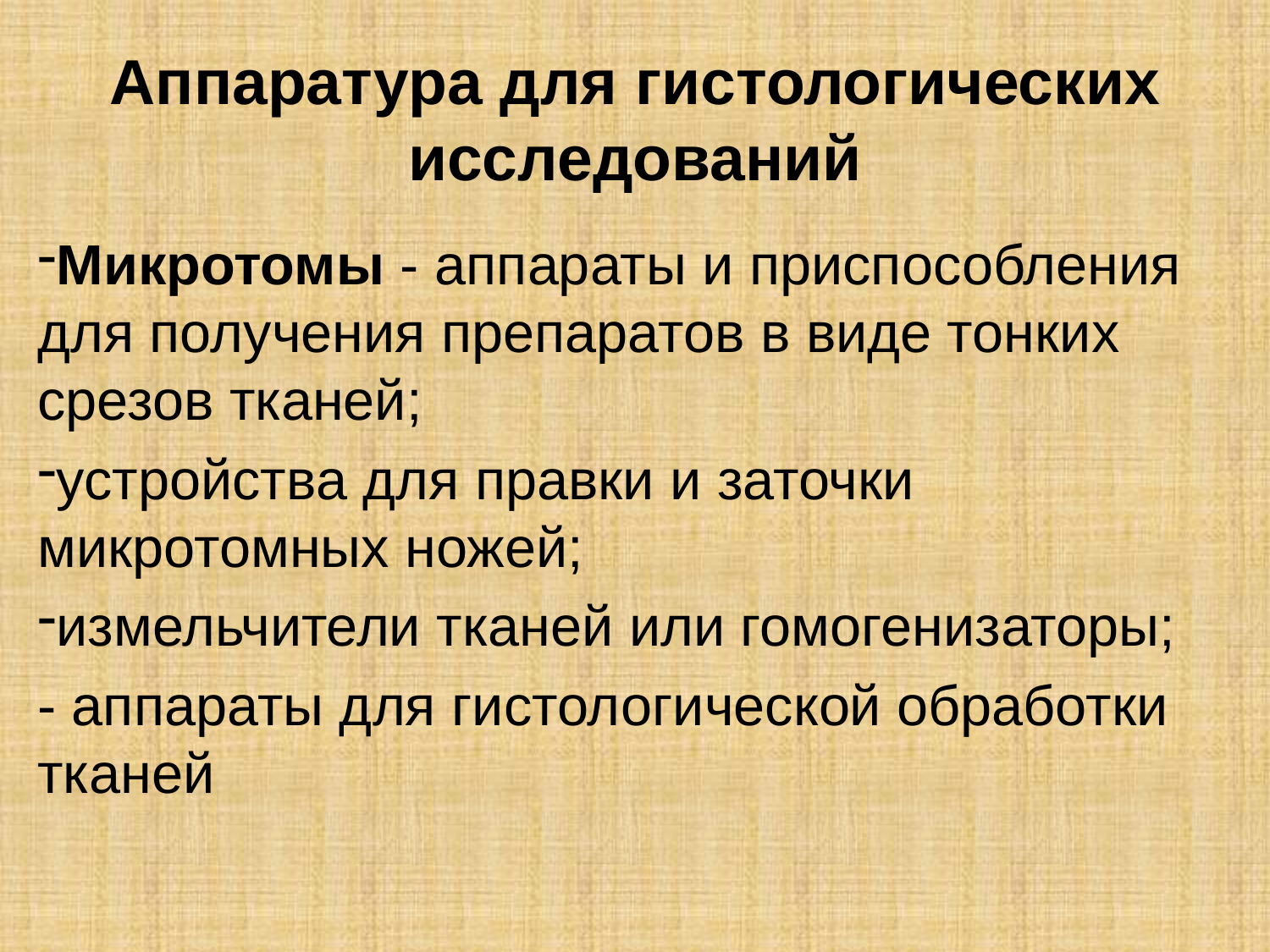

# Аппаратура для гистологических исследований
Микротомы - аппараты и приспособления для получения препаратов в виде тонких срезов тканей;
устройства для правки и заточки микротомных ножей;
измельчители тканей или гомогенизаторы;
- аппараты для гистологической обработки тканей